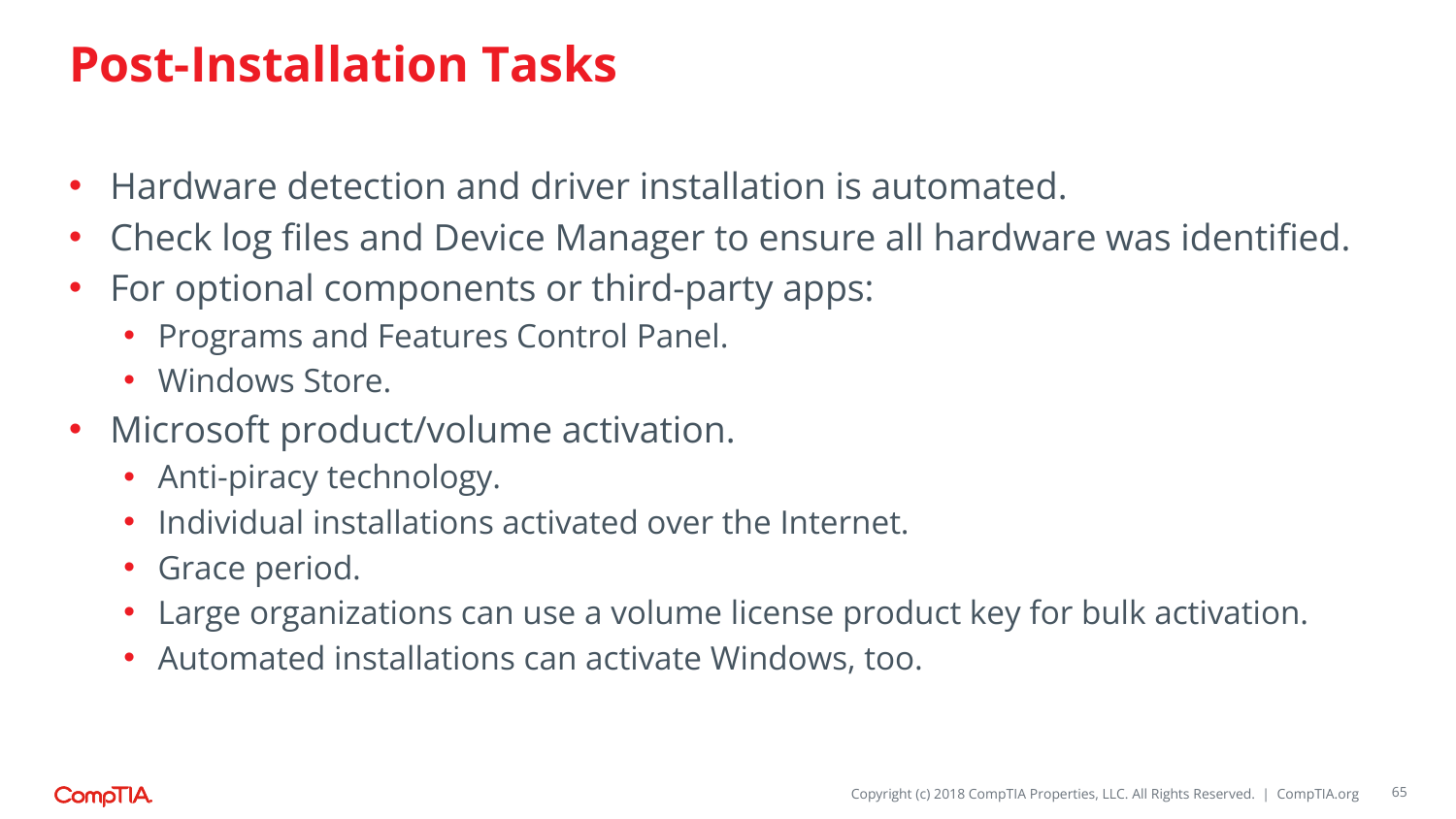

# Post-Installation Tasks
Hardware detection and driver installation is automated.
Check log files and Device Manager to ensure all hardware was identified.
For optional components or third-party apps:
Programs and Features Control Panel.
Windows Store.
Microsoft product/volume activation.
Anti-piracy technology.
Individual installations activated over the Internet.
Grace period.
Large organizations can use a volume license product key for bulk activation.
Automated installations can activate Windows, too.
65